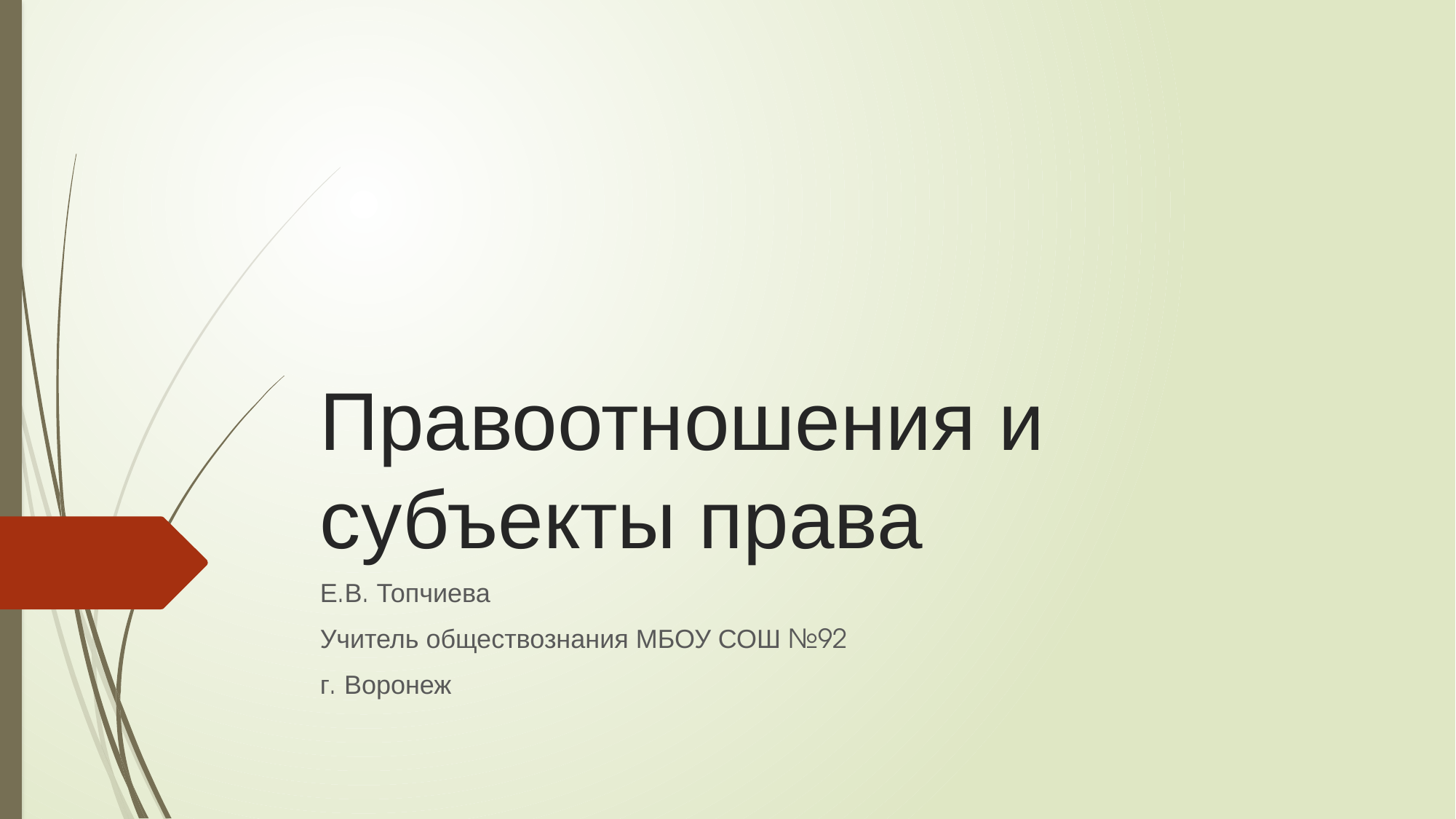

# Правоотношения и субъекты права
Е.В. Топчиева
Учитель обществознания МБОУ СОШ №92
г. Воронеж